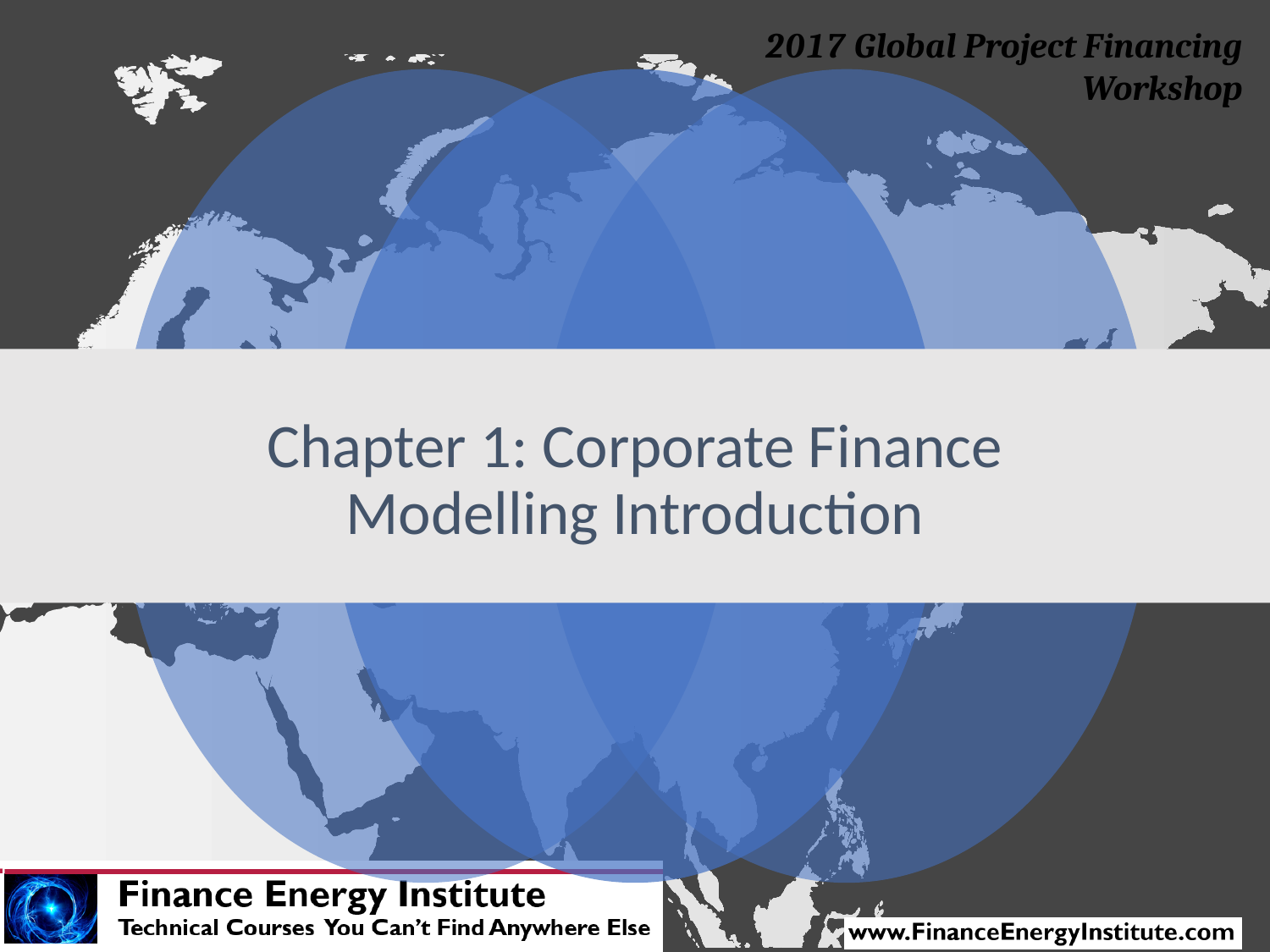

# Chapter 1: Corporate Finance Modelling Introduction